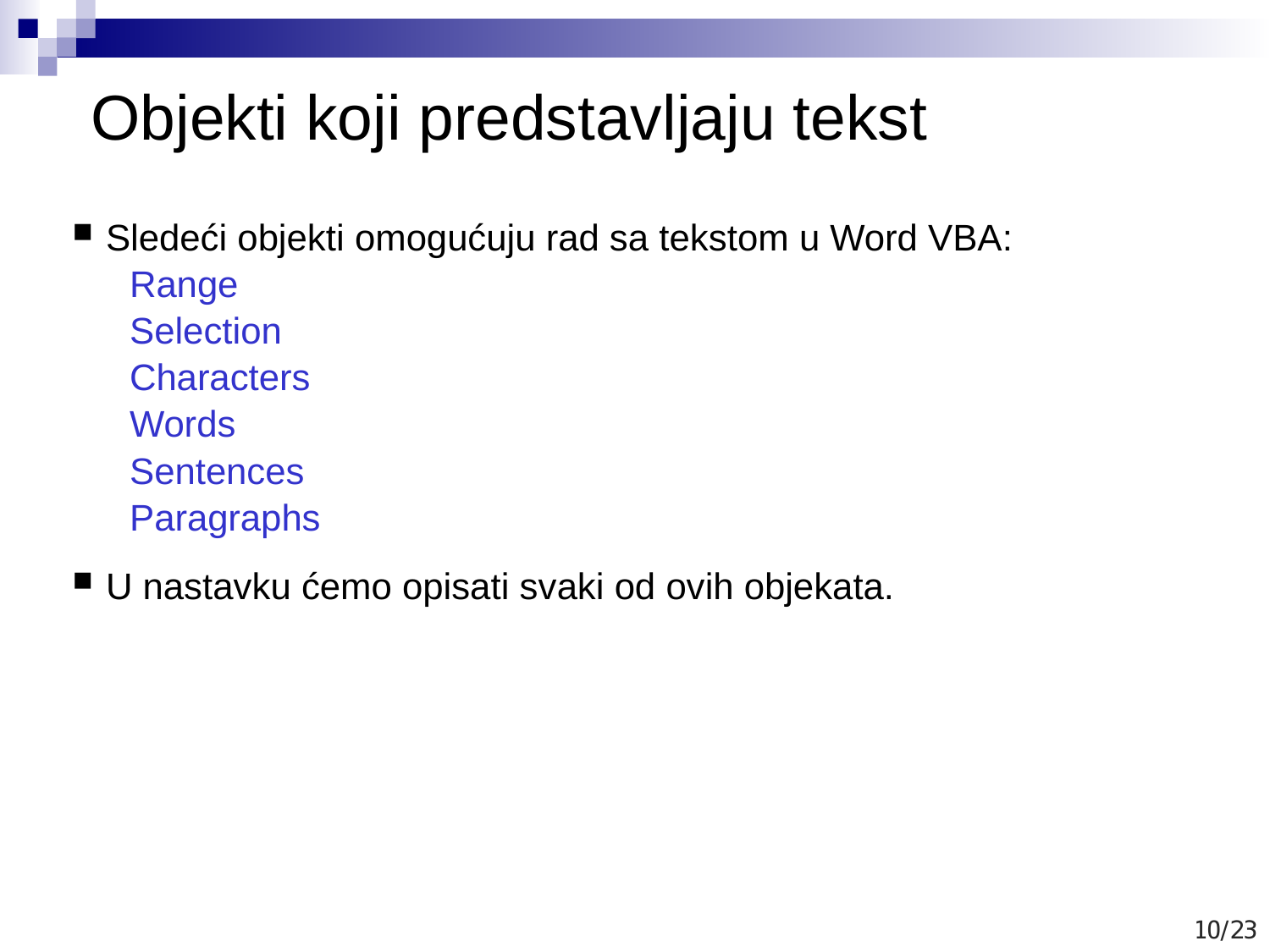

# Objekti koji predstavljaju tekst
Sledeći objekti omogućuju rad sa tekstom u Word VBA:
Range
Selection
Characters
Words
Sentences
Paragraphs
U nastavku ćemo opisati svaki od ovih objekata.
10/23